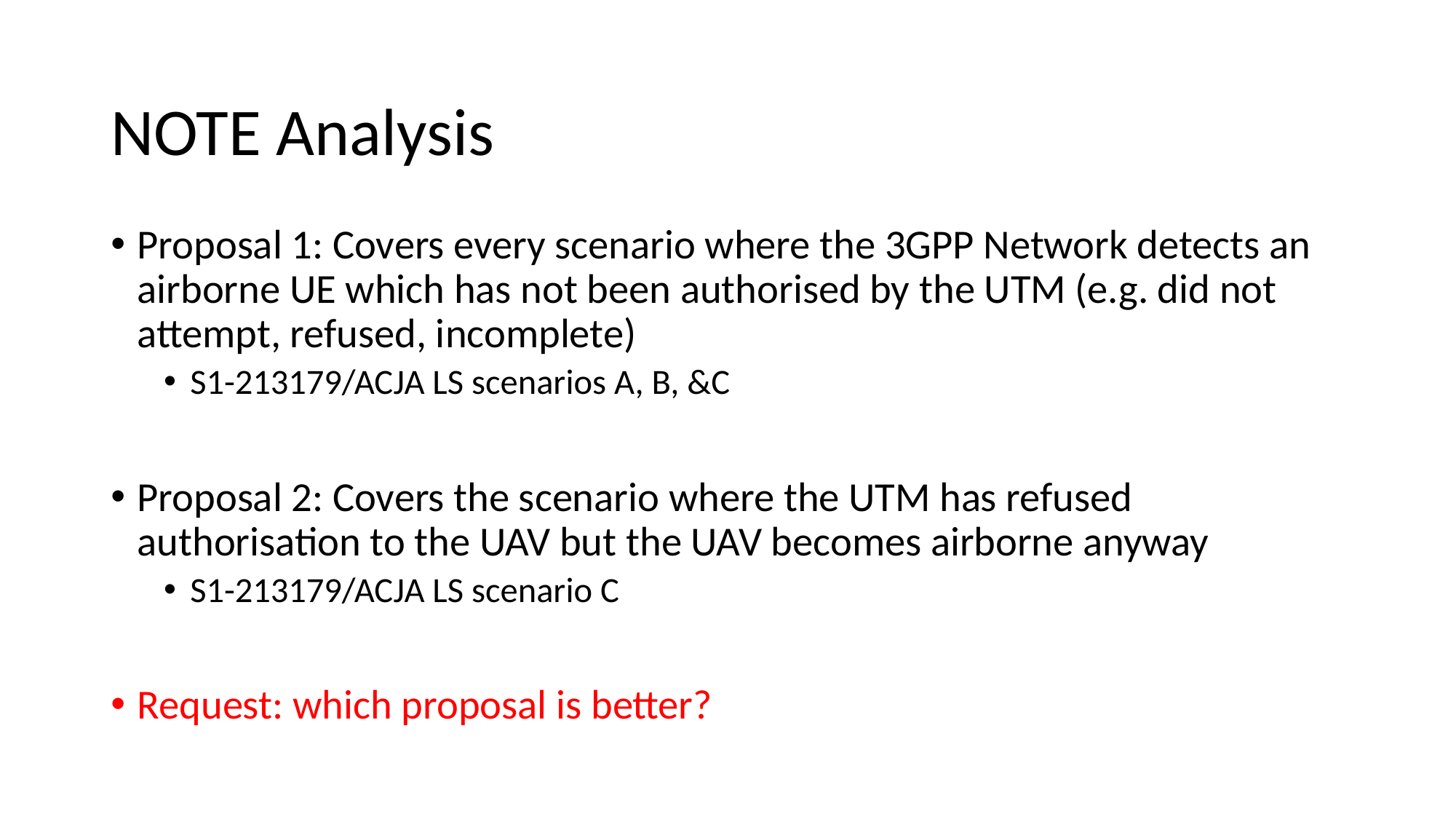

# NOTE Analysis
Proposal 1: Covers every scenario where the 3GPP Network detects an airborne UE which has not been authorised by the UTM (e.g. did not attempt, refused, incomplete)
S1-213179/ACJA LS scenarios A, B, &C

Proposal 2: Covers the scenario where the UTM has refused authorisation to the UAV but the UAV becomes airborne anyway
S1-213179/ACJA LS scenario C

Request: which proposal is better?